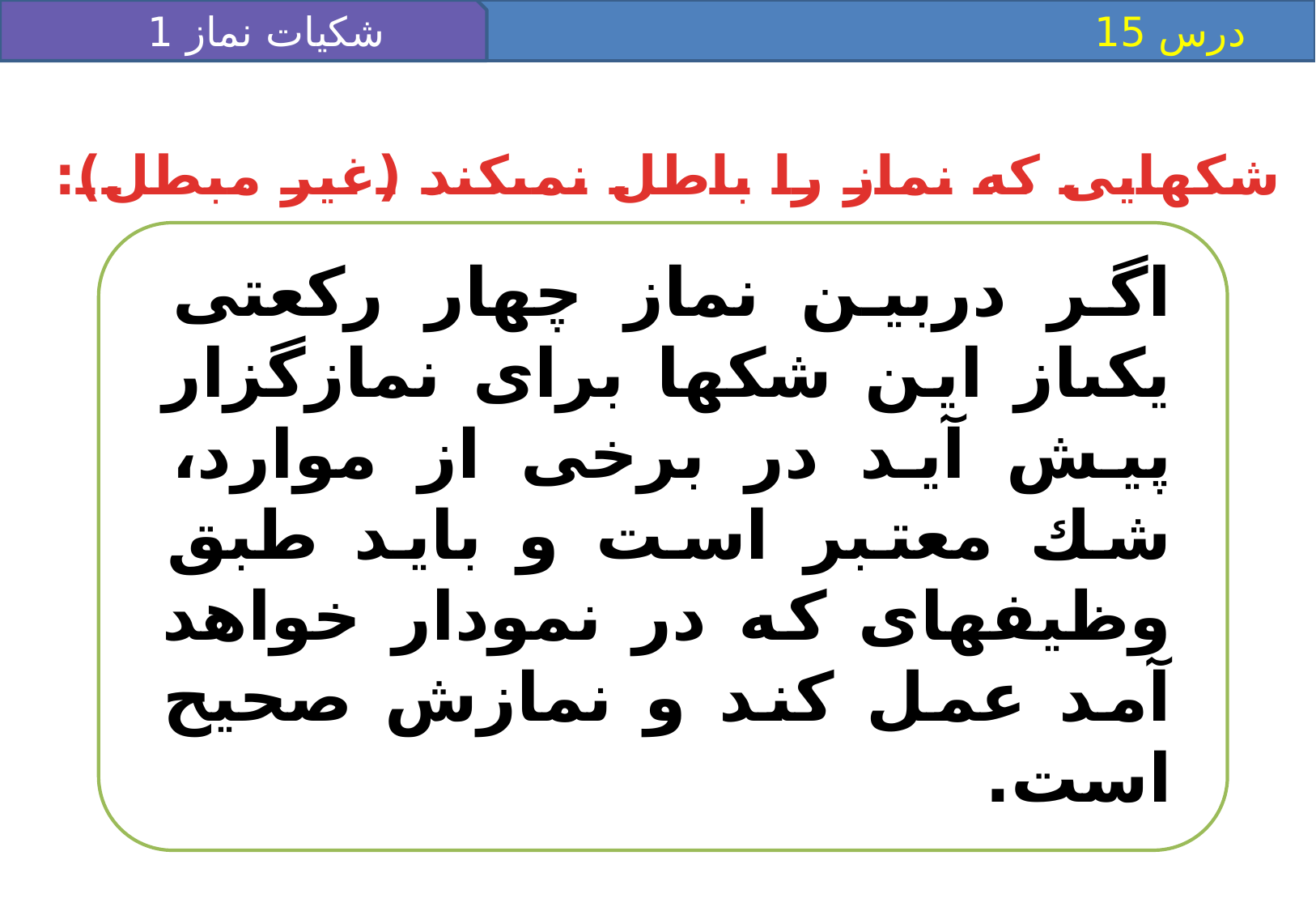

شکیات نماز 1
 درس 15
شك‏هايى كه نماز را باطل نمى‏كند (غير مبطل):

اگر دربين نماز چهار ركعتى يكى‏از اين شك‏ها براى نمازگزار پيش آيد در برخى از موارد، شك معتبر است و بايد طبق وظيفه‏اى كه در نمودار خواهد آمد عمل كند و نمازش صحيح است.